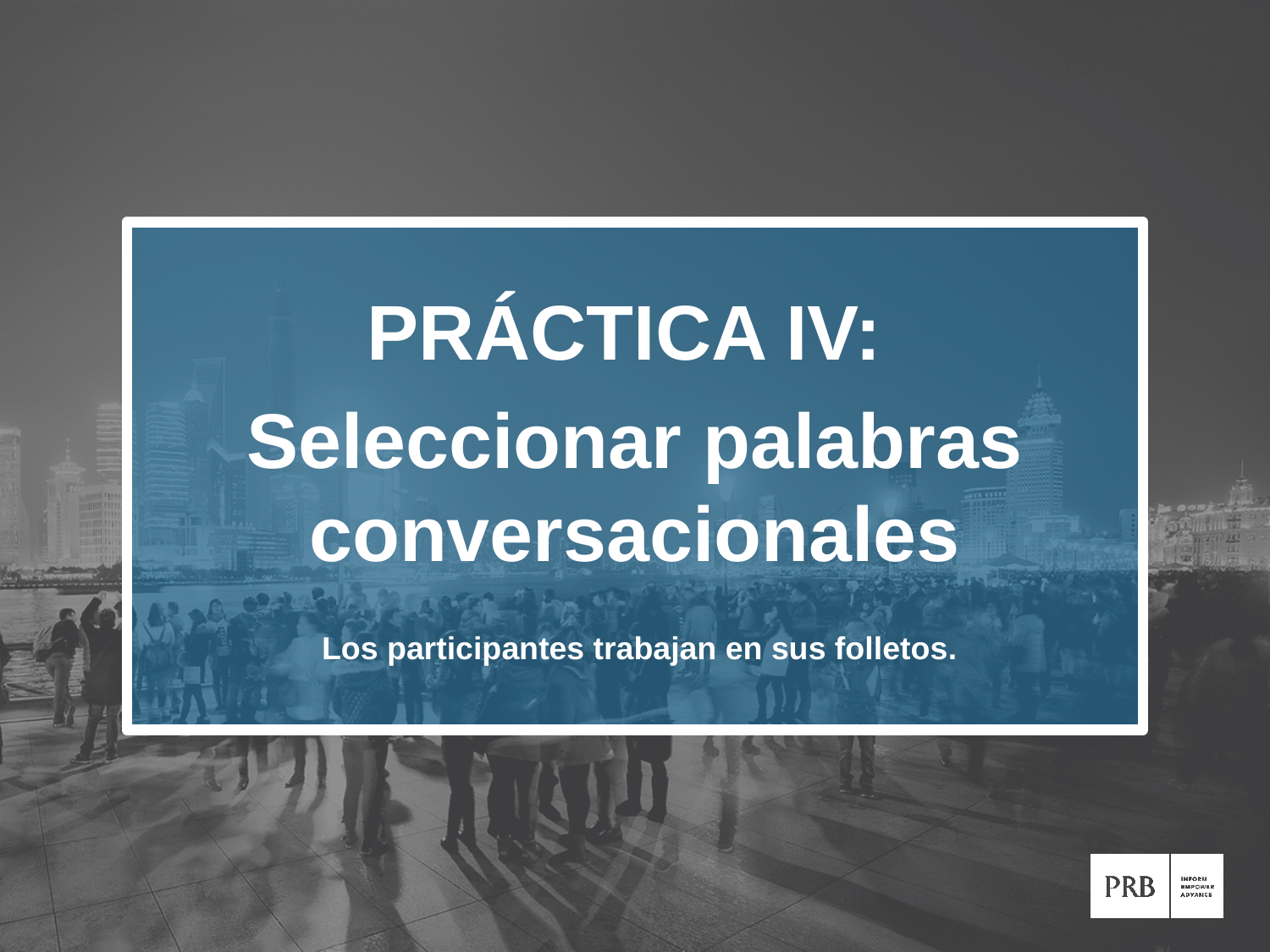

PRÁCTICA IV:
Seleccionar palabras conversacionales

 Los participantes trabajan en sus folletos.